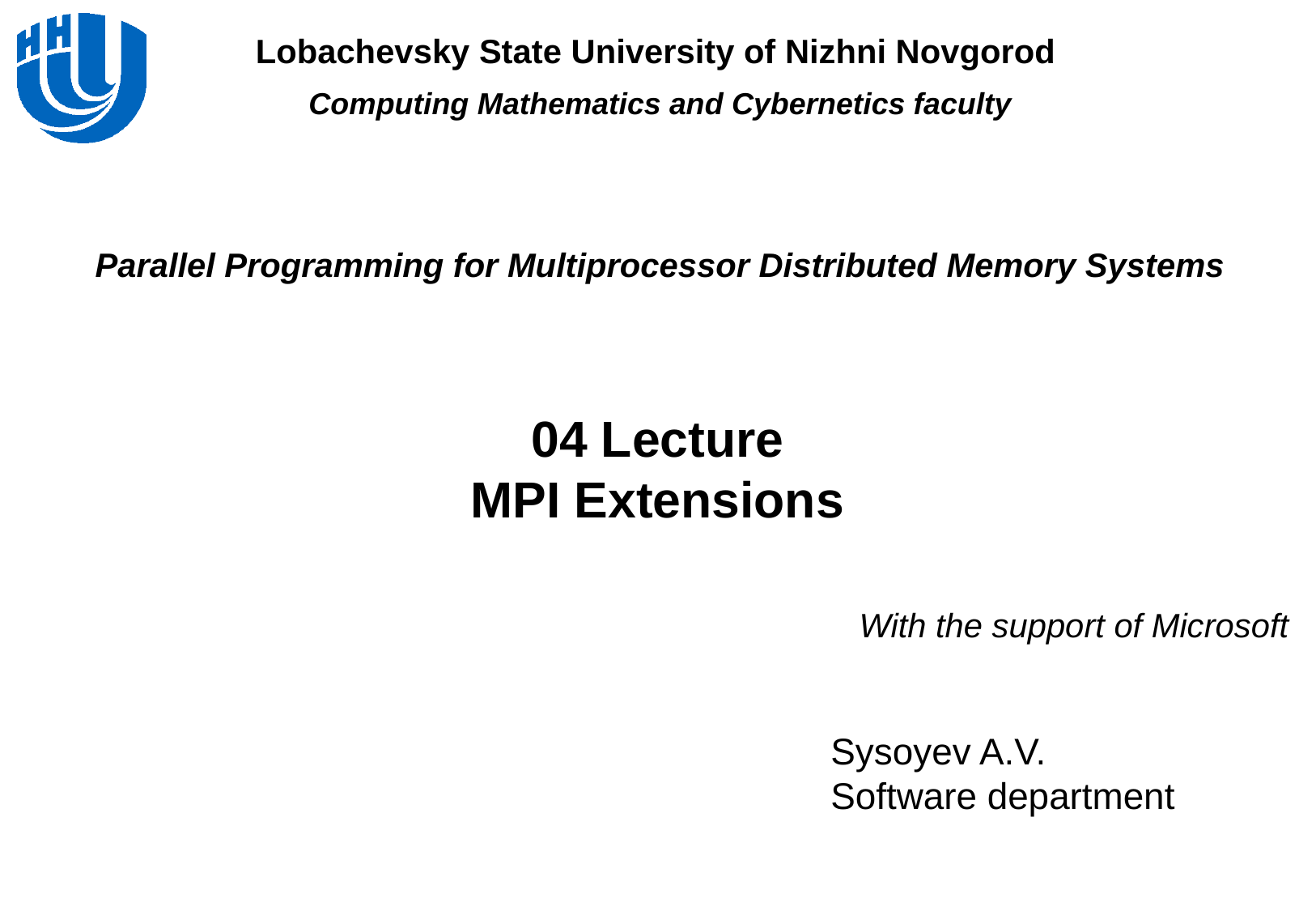

Parallel Programming for Multiprocessor Distributed Memory Systems
04 Lecture
MPI Extensions
With the support of Microsoft
Sysoyev A.V.
Software department